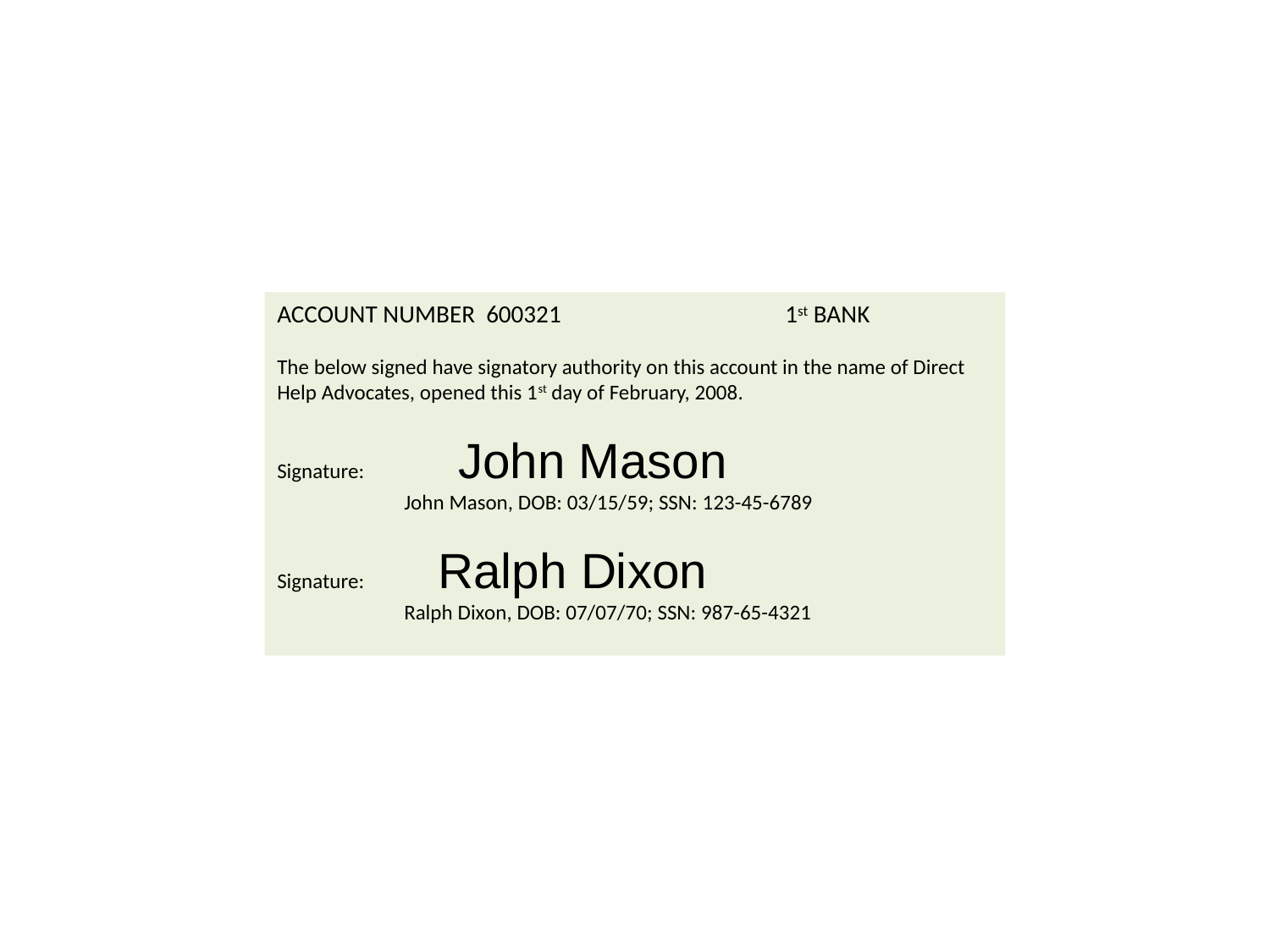

ACCOUNT NUMBER  600321		1st BANK

The below signed have signatory authority on this account in the name of Direct Help Advocates, opened this 1st day of February, 2008.

Signature:              John Mason
	John Mason, DOB: 03/15/59; SSN: 123-45-6789

Signature:	       Ralph Dixon
	Ralph Dixon, DOB: 07/07/70; SSN: 987-65-4321